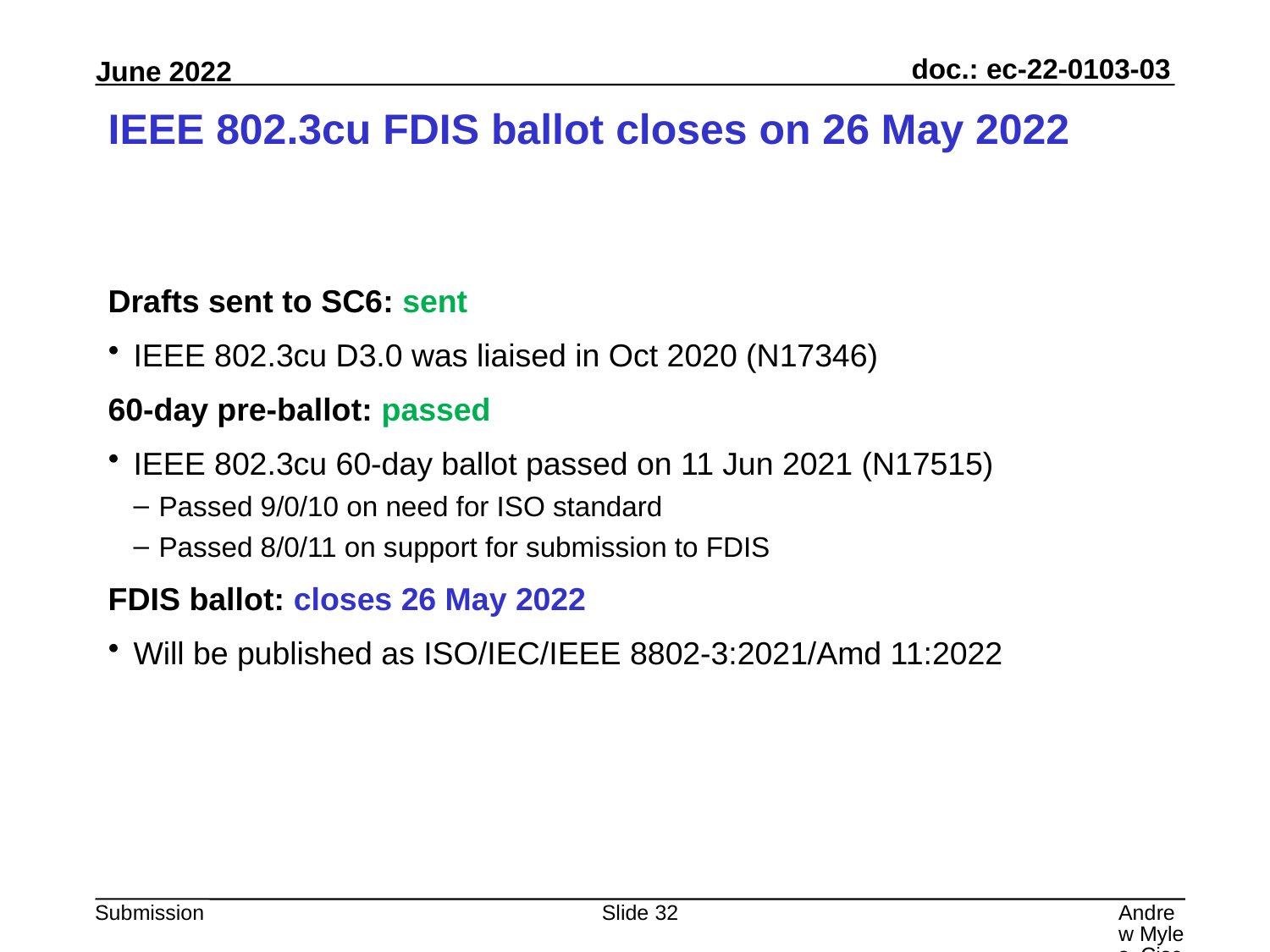

# IEEE 802.3cu FDIS ballot closes on 26 May 2022
Drafts sent to SC6: sent
IEEE 802.3cu D3.0 was liaised in Oct 2020 (N17346)
60-day pre-ballot: passed
IEEE 802.3cu 60-day ballot passed on 11 Jun 2021 (N17515)
Passed 9/0/10 on need for ISO standard
Passed 8/0/11 on support for submission to FDIS
FDIS ballot: closes 26 May 2022
Will be published as ISO/IEC/IEEE 8802-3:2021/Amd 11:2022

Slide 32
Andrew Myles, Cisco